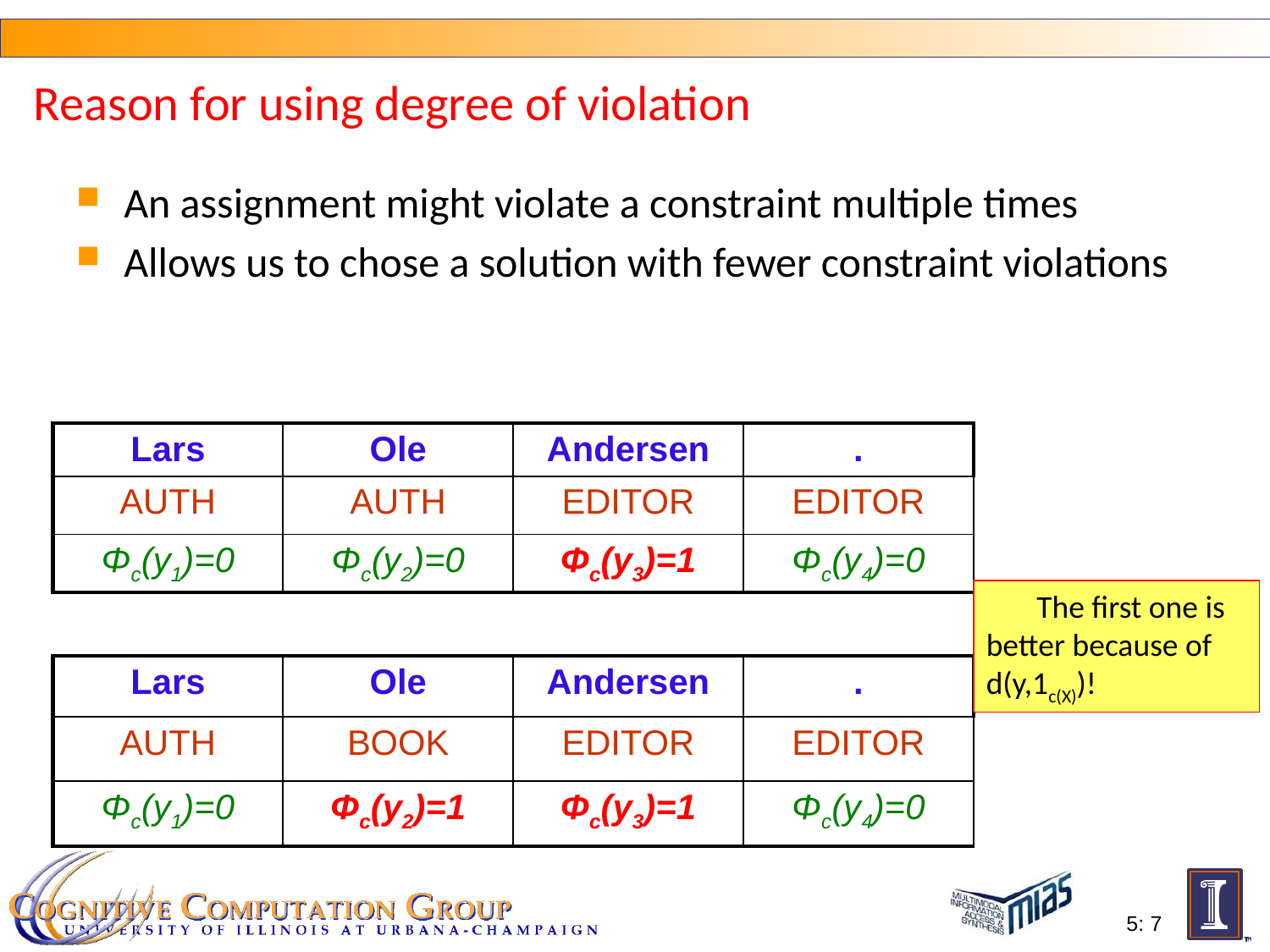

# Reason for using degree of violation
An assignment might violate a constraint multiple times
Allows us to chose a solution with fewer constraint violations
| Lars | Ole | Andersen | . |
| --- | --- | --- | --- |
| AUTH | AUTH | EDITOR | EDITOR |
| Φc(y1)=0 | Φc(y2)=0 | Φc(y3)=1 | Φc(y4)=0 |
       The first one is better because of d(y,1c(X))!
| Lars | Ole | Andersen | . |
| --- | --- | --- | --- |
| AUTH | BOOK | EDITOR | EDITOR |
| Φc(y1)=0 | Φc(y2)=1 | Φc(y3)=1 | Φc(y4)=0 |
5: 7